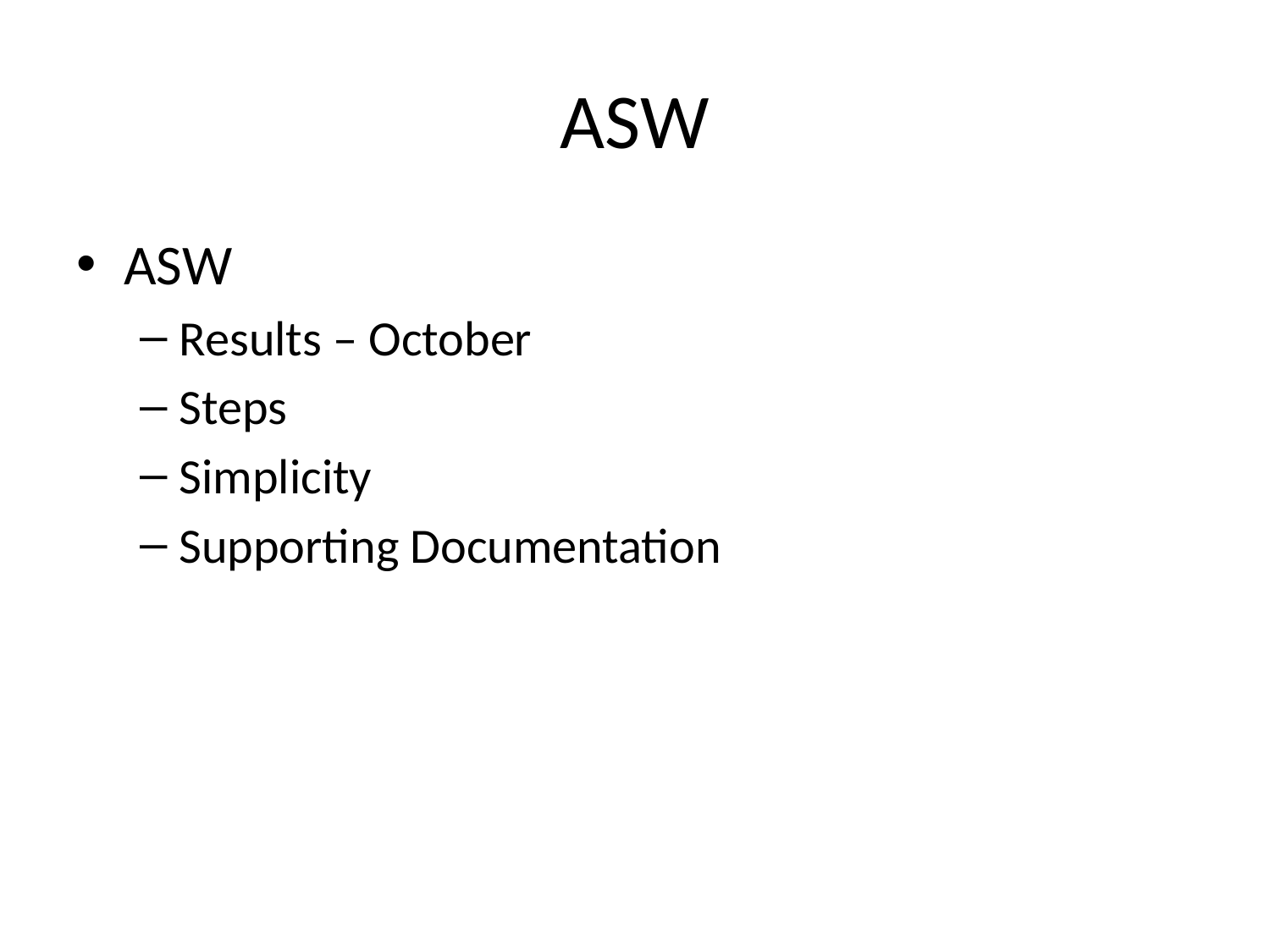

# ASW
ASW
Results – October
Steps
Simplicity
Supporting Documentation